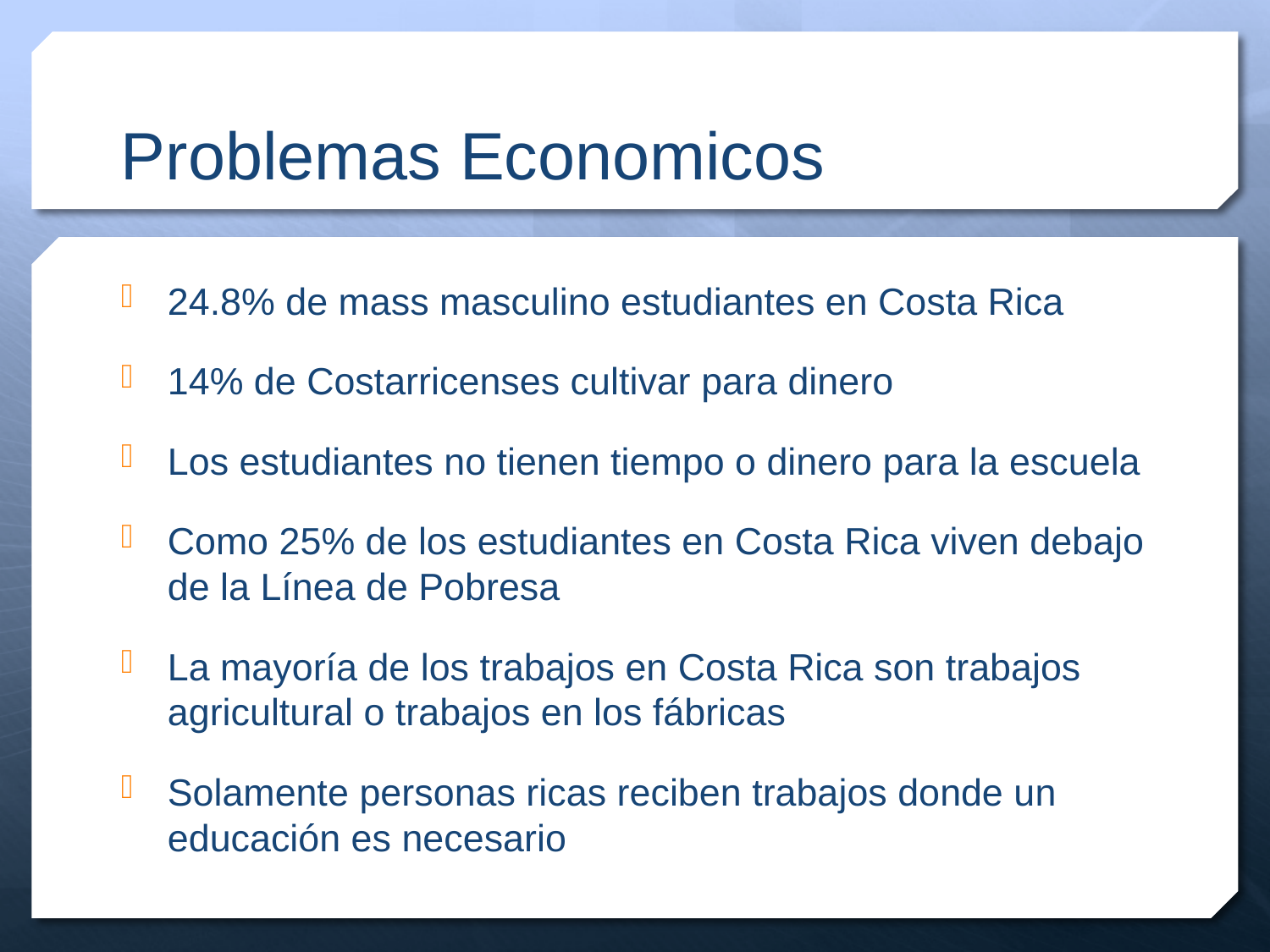

# Problemas Economicos
24.8% de mass masculino estudiantes en Costa Rica
14% de Costarricenses cultivar para dinero
Los estudiantes no tienen tiempo o dinero para la escuela
Como 25% de los estudiantes en Costa Rica viven debajo de la Línea de Pobresa
La mayoría de los trabajos en Costa Rica son trabajos agricultural o trabajos en los fábricas
Solamente personas ricas reciben trabajos donde un educación es necesario